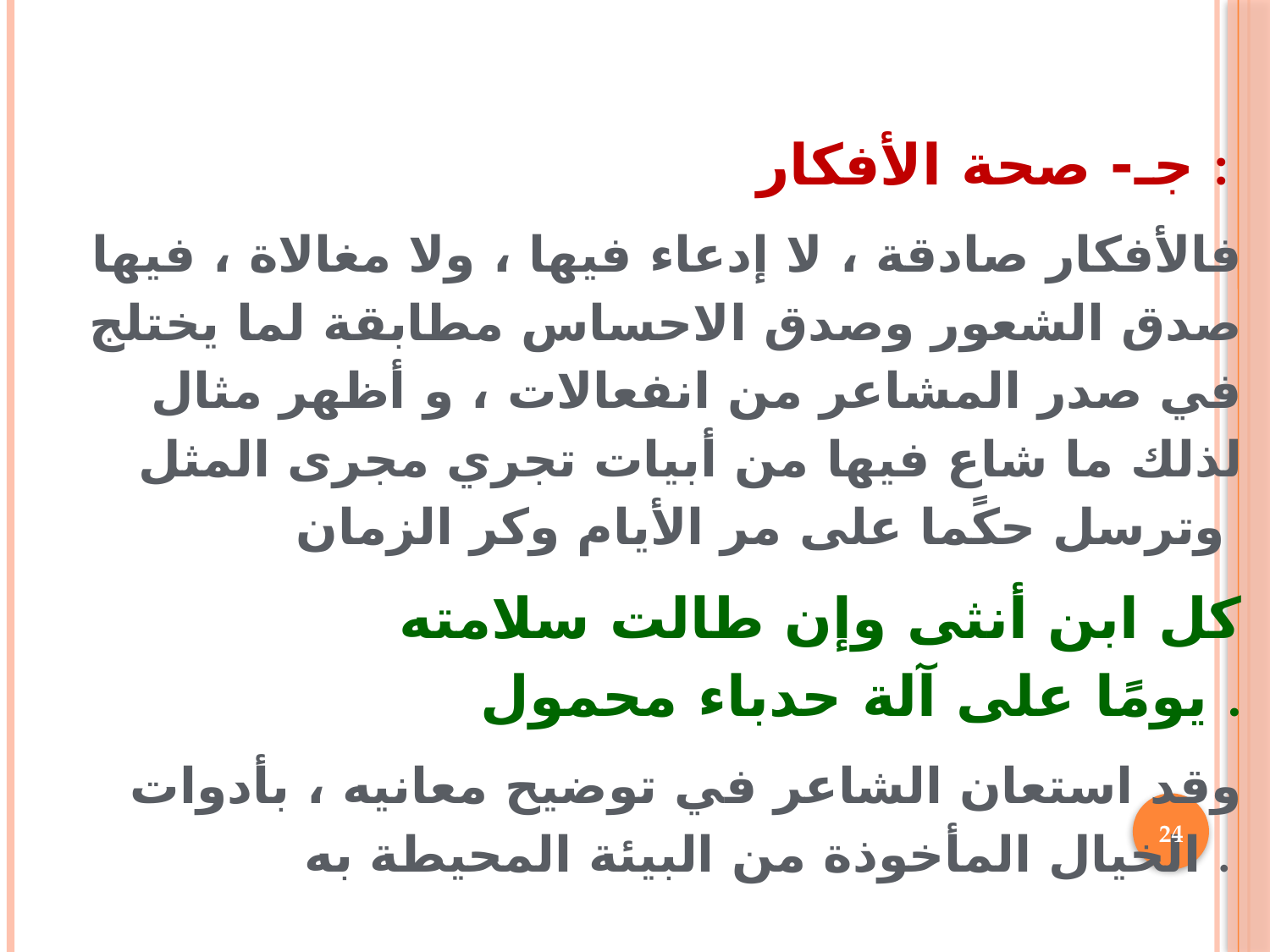

جـ- صحة الأفكار :
 فالأفكار صادقة ، لا إدعاء فيها ، ولا مغالاة ، فيها صدق الشعور وصدق الاحساس مطابقة لما يختلج في صدر المشاعر من انفعالات ، و أظهر مثال لذلك ما شاع فيها من أبيات تجري مجرى المثل وترسل حكًما على مر الأيام وكر الزمان
     كل ابن أنثى وإن طالت سلامته         يومًا على آلة حدباء محمول .
وقد استعان الشاعر في توضيح معانيه ، بأدوات الخيال المأخوذة من البيئة المحيطة به .

24